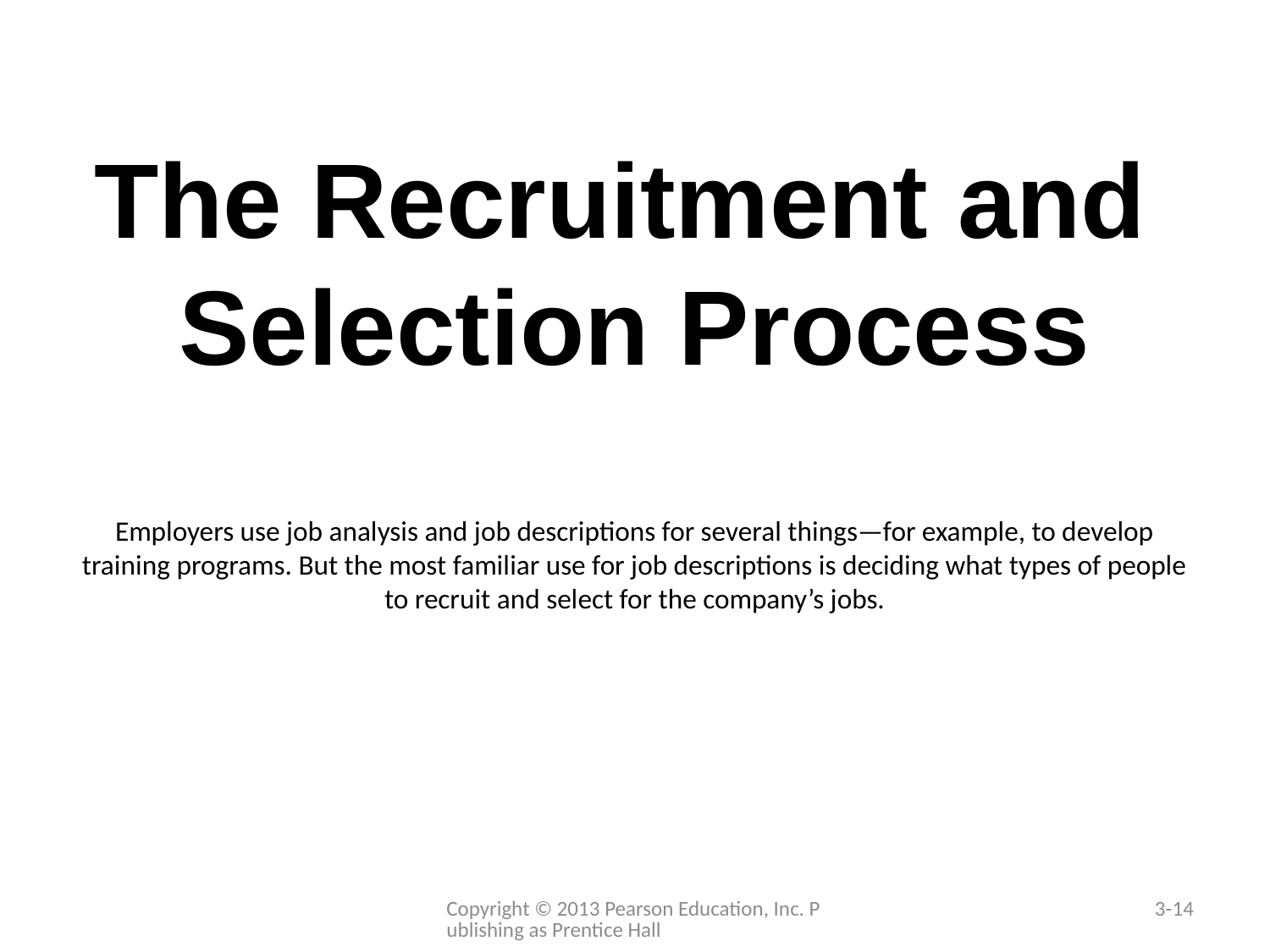

# The Recruitment and Selection Process Employers use job analysis and job descriptions for several things—for example, to develop training programs. But the most familiar use for job descriptions is deciding what types of people to recruit and select for the company’s jobs.
Copyright © 2013 Pearson Education, Inc. Publishing as Prentice Hall
3-14